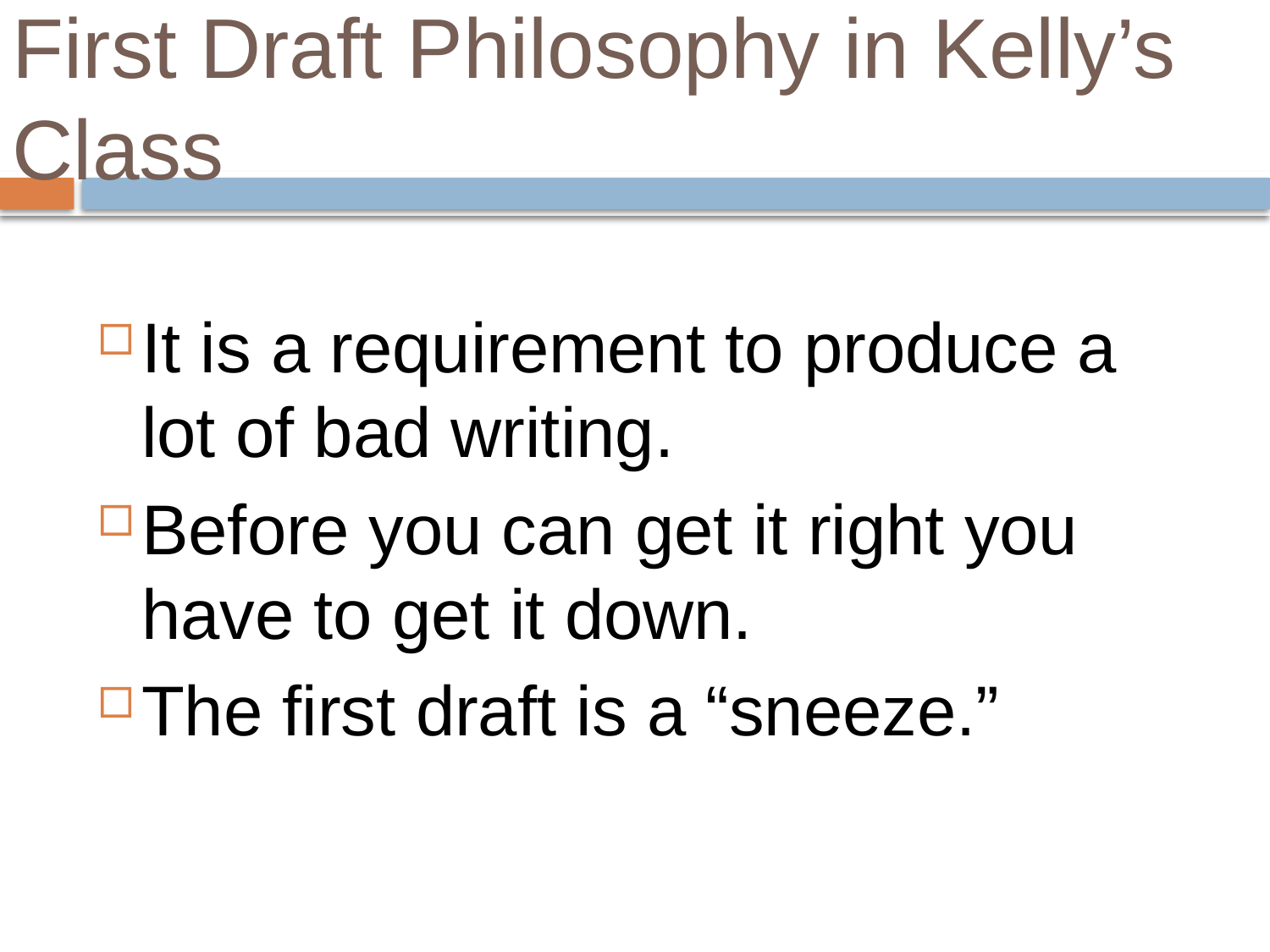

# First Draft Philosophy in Kelly’s Class
It is a requirement to produce a lot of bad writing.
Before you can get it right you have to get it down.
The first draft is a “sneeze.”